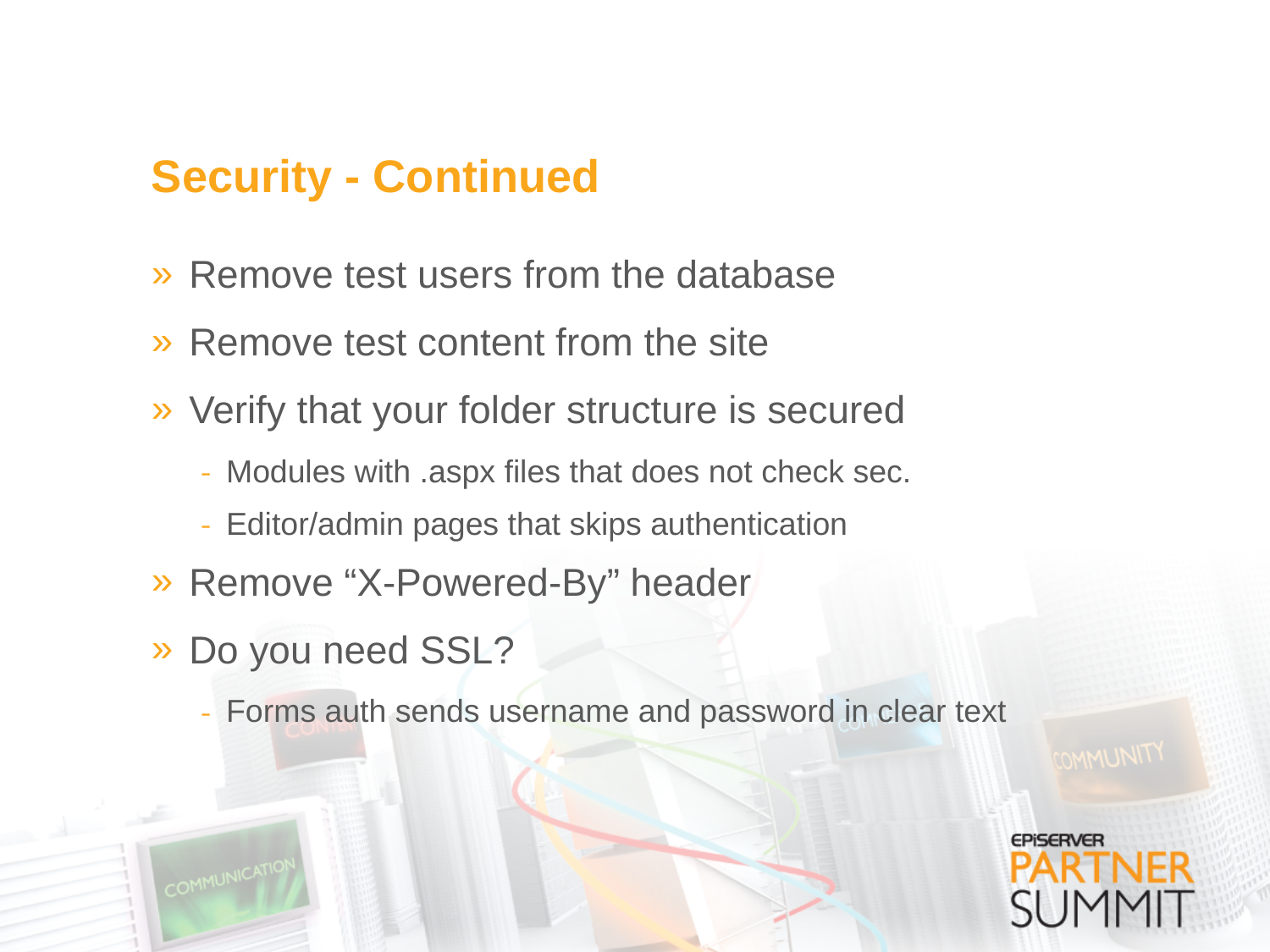

# Security - Continued
Remove test users from the database
Remove test content from the site
Verify that your folder structure is secured
Modules with .aspx files that does not check sec.
Editor/admin pages that skips authentication
Remove “X-Powered-By” header
Do you need SSL?
Forms auth sends username and password in clear text